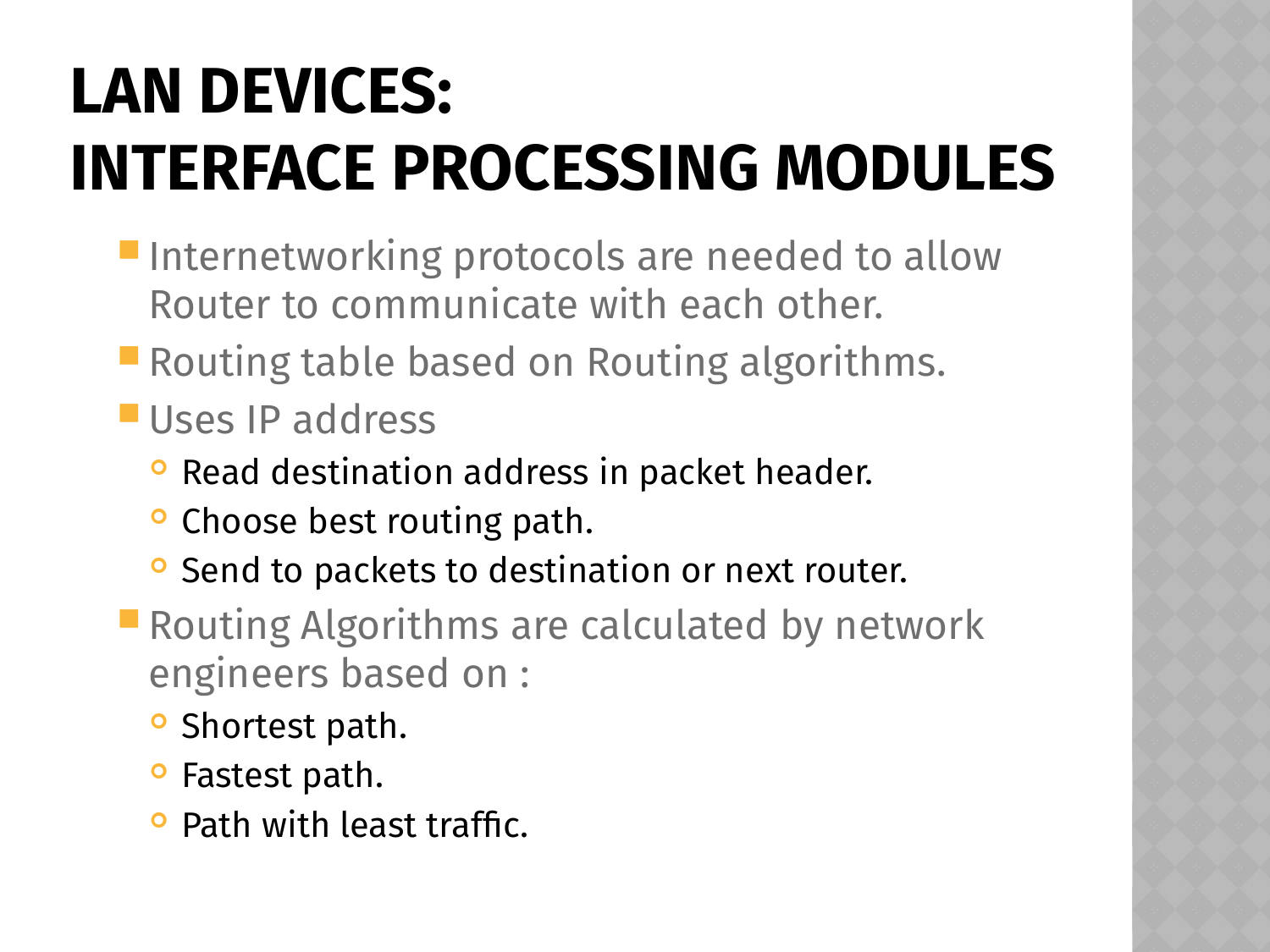

# LAN devices: interface processing Modules
Internetworking protocols are needed to allow Router to communicate with each other.
Routing table based on Routing algorithms.
Uses IP address
Read destination address in packet header.
Choose best routing path.
Send to packets to destination or next router.
Routing Algorithms are calculated by network engineers based on :
Shortest path.
Fastest path.
Path with least traffic.